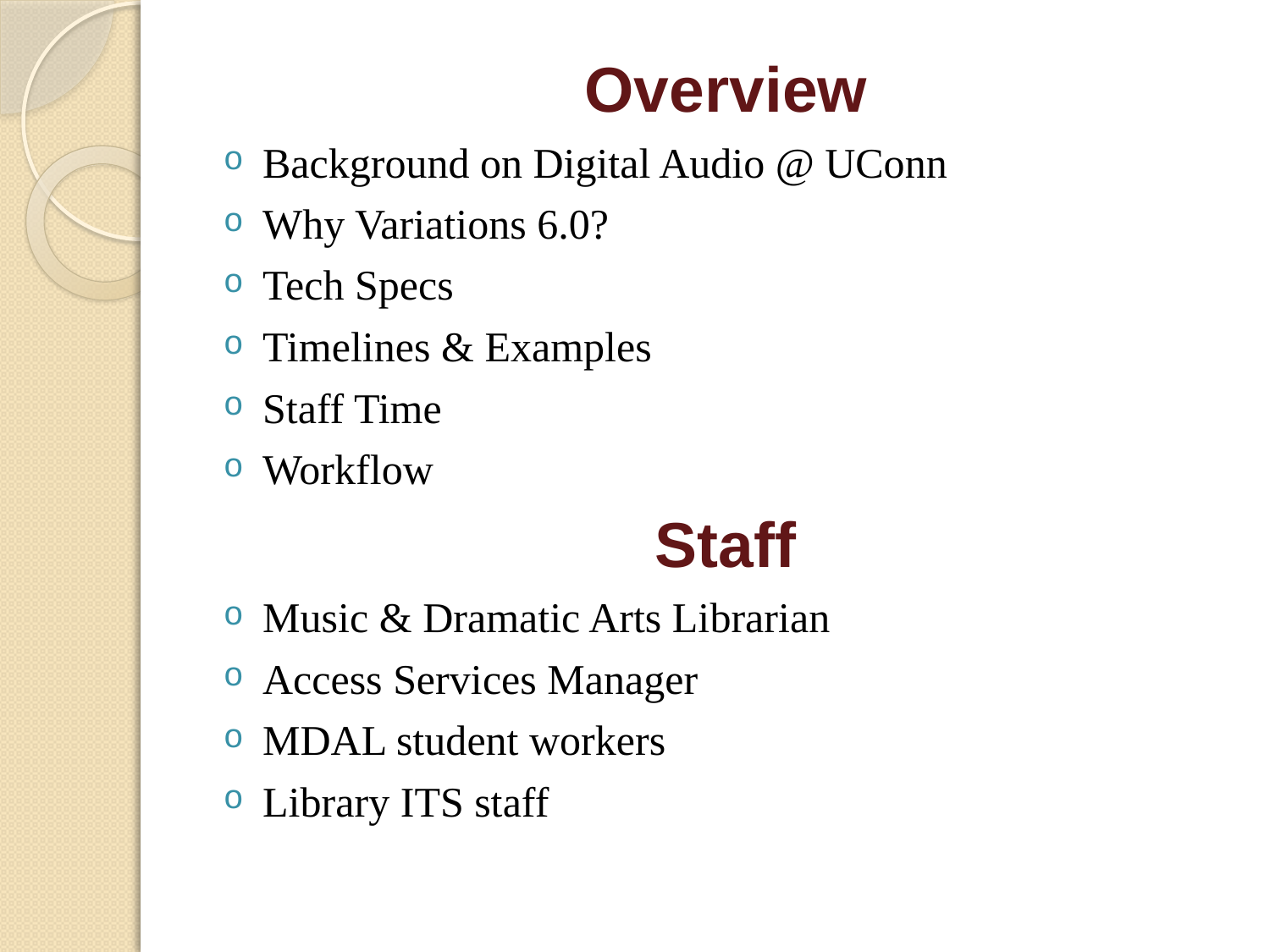

Overview
Background on Digital Audio @ UConn
Why Variations 6.0?
Tech Specs
Timelines & Examples
Staff Time
Workflow
Staff
Music & Dramatic Arts Librarian
Access Services Manager
MDAL student workers
Library ITS staff